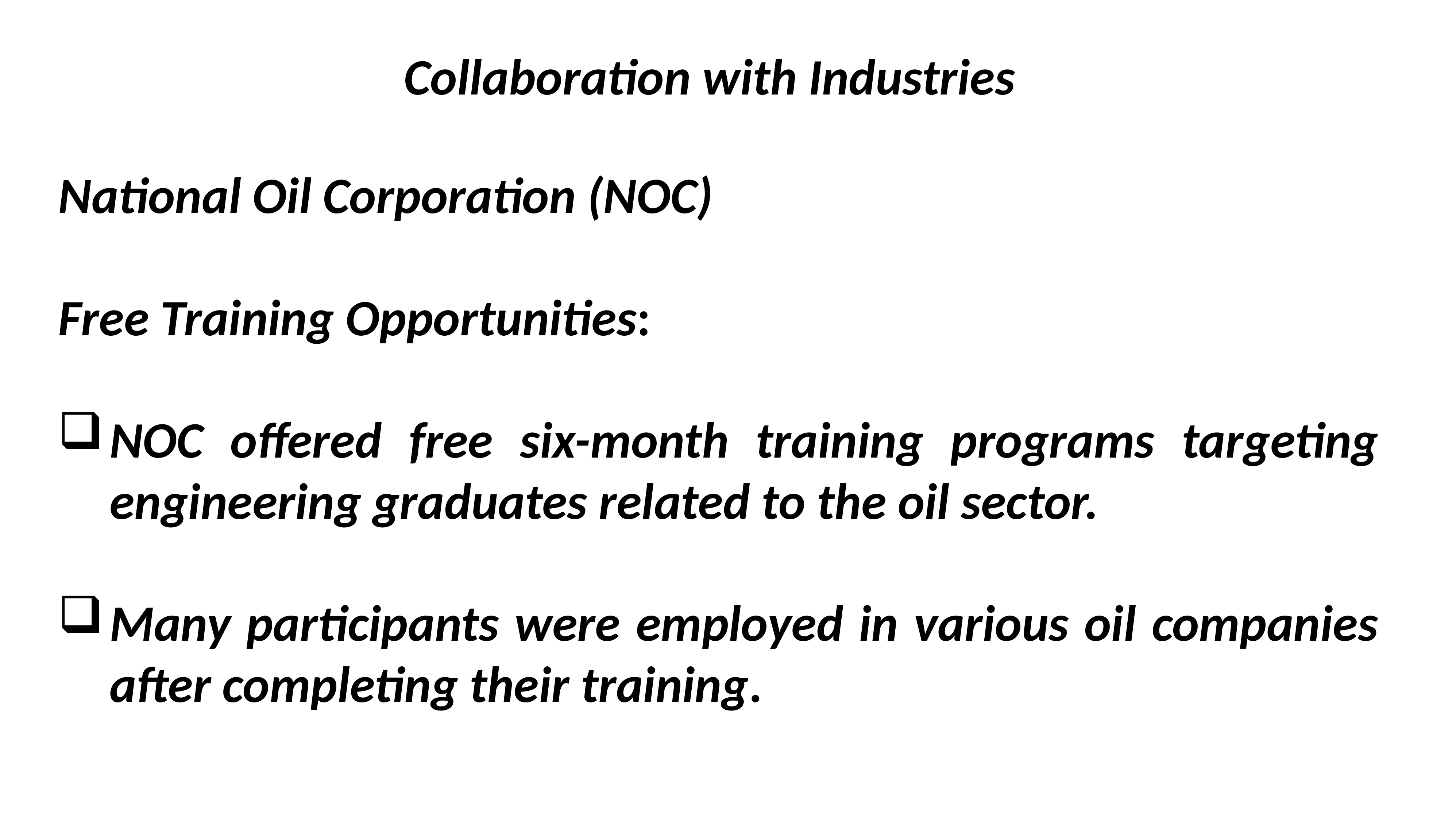

Collaboration with Industries
National Oil Corporation (NOC)

Free Training Opportunities:

NOC offered free six-month training programs targeting engineering graduates related to the oil sector.

Many participants were employed in various oil companies after completing their training.